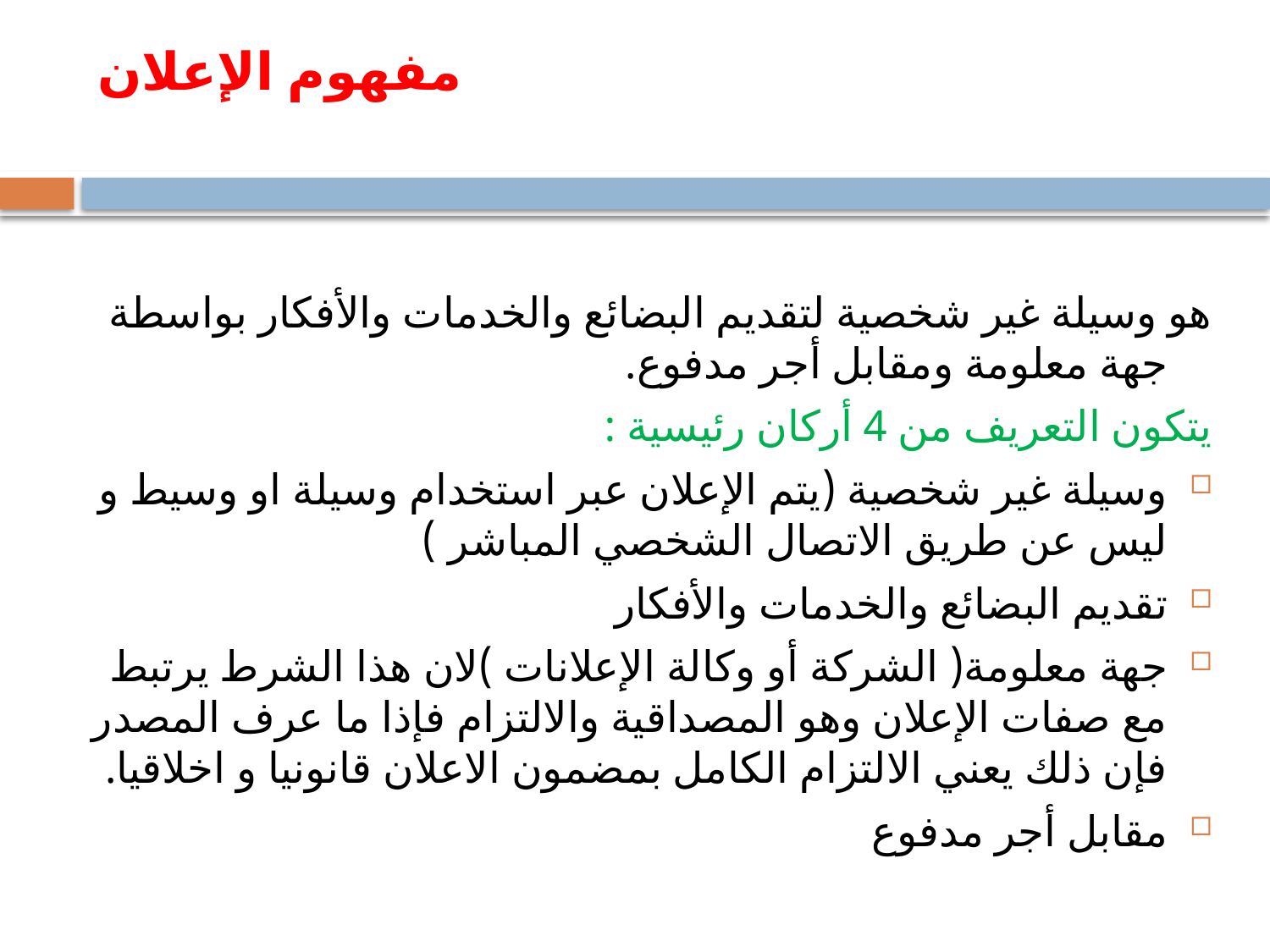

# مفهوم الإعلان

هو وسيلة غير شخصية لتقديم البضائع والخدمات والأفكار بواسطة جهة معلومة ومقابل أجر مدفوع.
يتكون التعريف من 4 أركان رئيسية :
وسيلة غير شخصية (يتم الإعلان عبر استخدام وسيلة او وسيط و ليس عن طريق الاتصال الشخصي المباشر )
تقديم البضائع والخدمات والأفكار
جهة معلومة( الشركة أو وكالة الإعلانات )لان هذا الشرط يرتبط مع صفات الإعلان وهو المصداقية والالتزام فإذا ما عرف المصدر فإن ذلك يعني الالتزام الكامل بمضمون الاعلان قانونيا و اخلاقيا.
مقابل أجر مدفوع